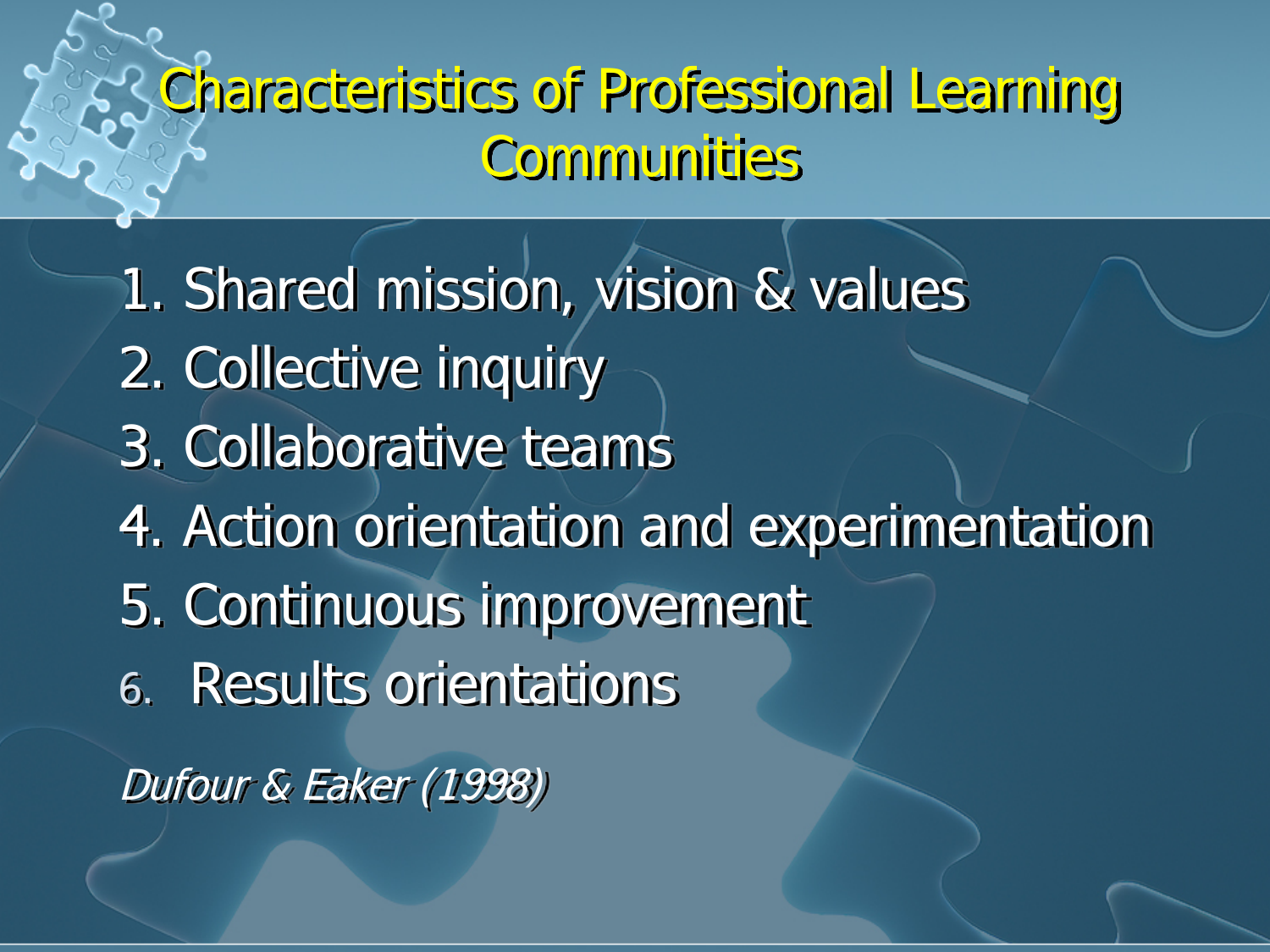

# Characteristics of Professional Learning Communities
1. Shared mission, vision & values
2. Collective inquiry
3. Collaborative teams
4. Action orientation and experimentation
5. Continuous improvement
Results orientations

Dufour & Eaker (1998)